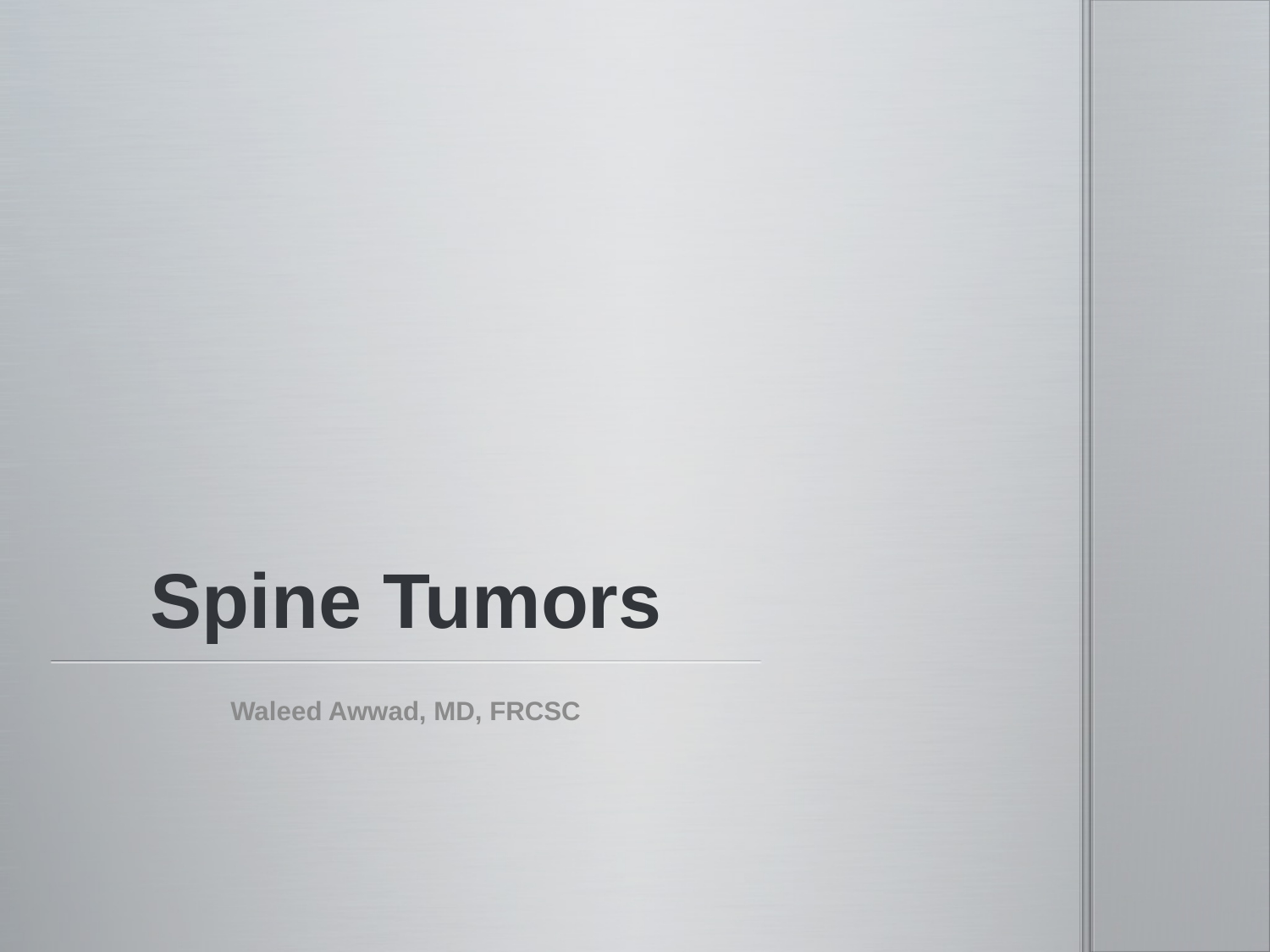

# Spine Tumors
Waleed Awwad, MD, FRCSC